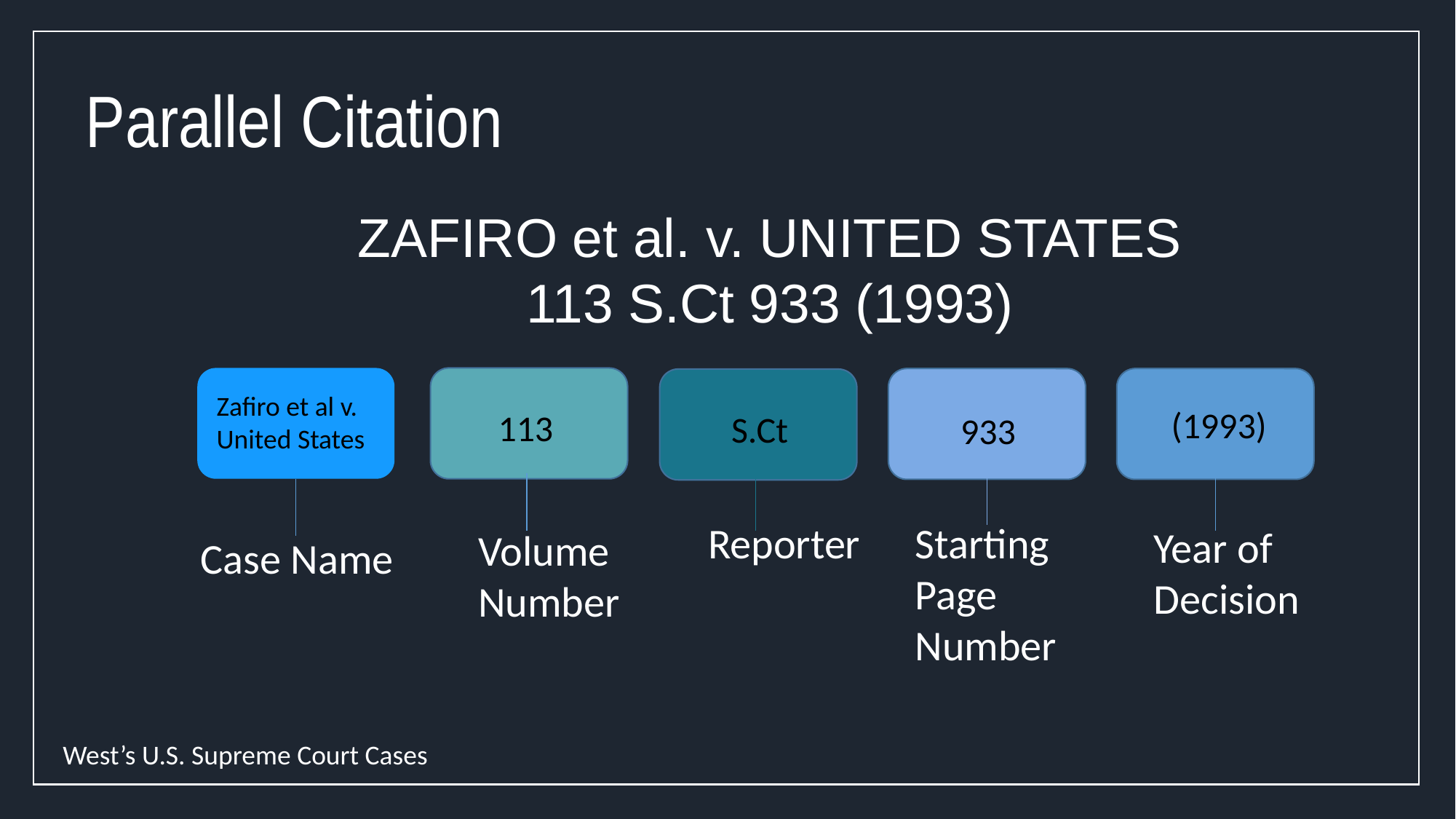

Parallel Citation
ZAFIRO et al. v. UNITED STATES 113 S.Ct 933 (1993)

Zafiro et al v. United States
(1993)
113
S.Ct
933
Starting Page Number
Reporter
Year of Decision
Volume
Number
Case Name
West’s U.S. Supreme Court Cases